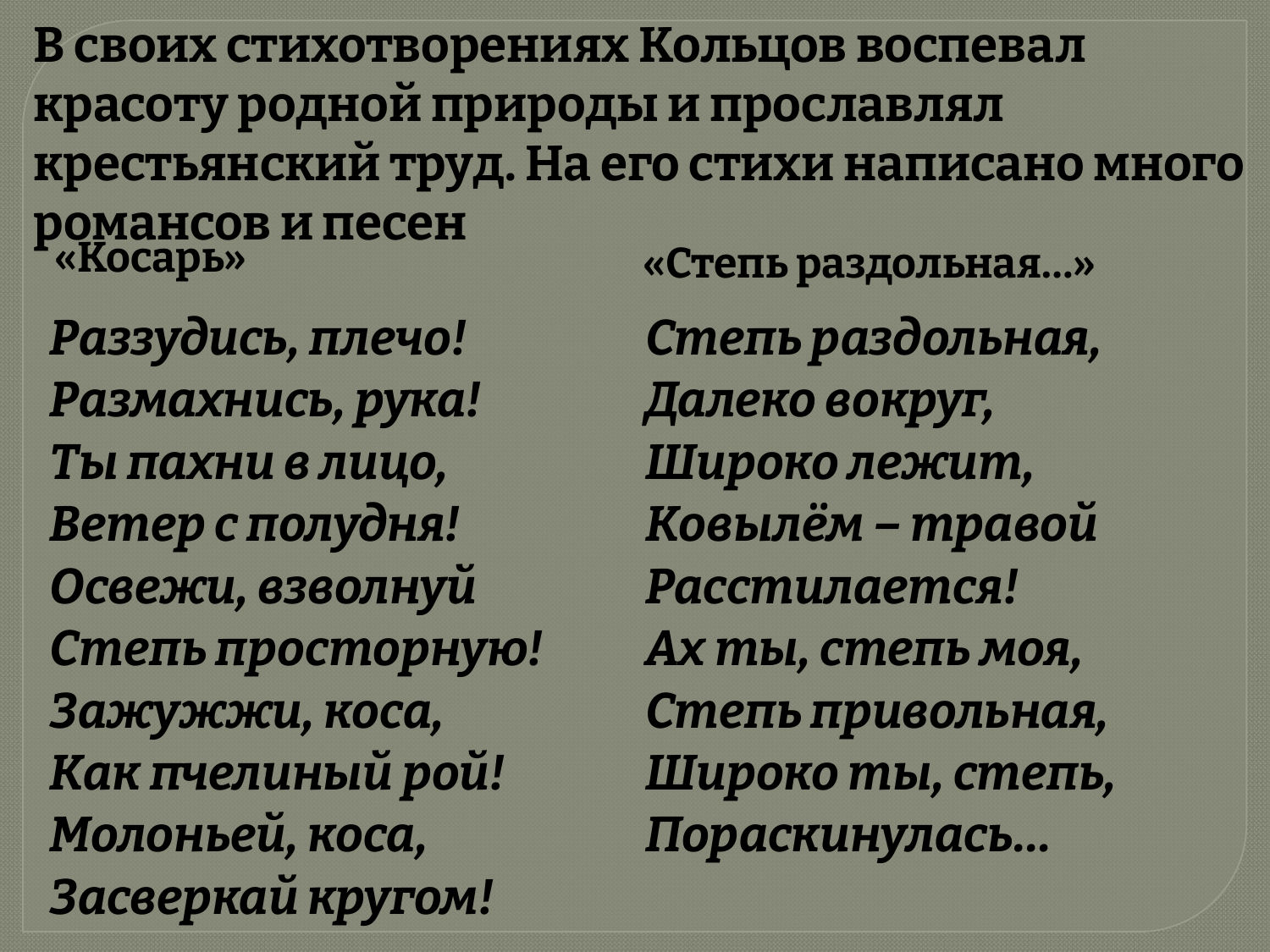

В своих стихотворениях Кольцов воспевал красоту родной природы и прославлял крестьянский труд. На его стихи написано много романсов и песен
«Косарь»
«Степь раздольная…»
Раззудись, плечо!
Размахнись, рука!
Ты пахни в лицо,
Ветер с полудня!
Освежи, взволнуй
Степь просторную!
Зажужжи, коса,
Как пчелиный рой!
Молоньей, коса,
Засверкай кругом!
Степь раздольная,
Далеко вокруг,
Широко лежит,
Ковылём – травой
Расстилается!
Ах ты, степь моя,
Степь привольная,
Широко ты, степь,
Пораскинулась…